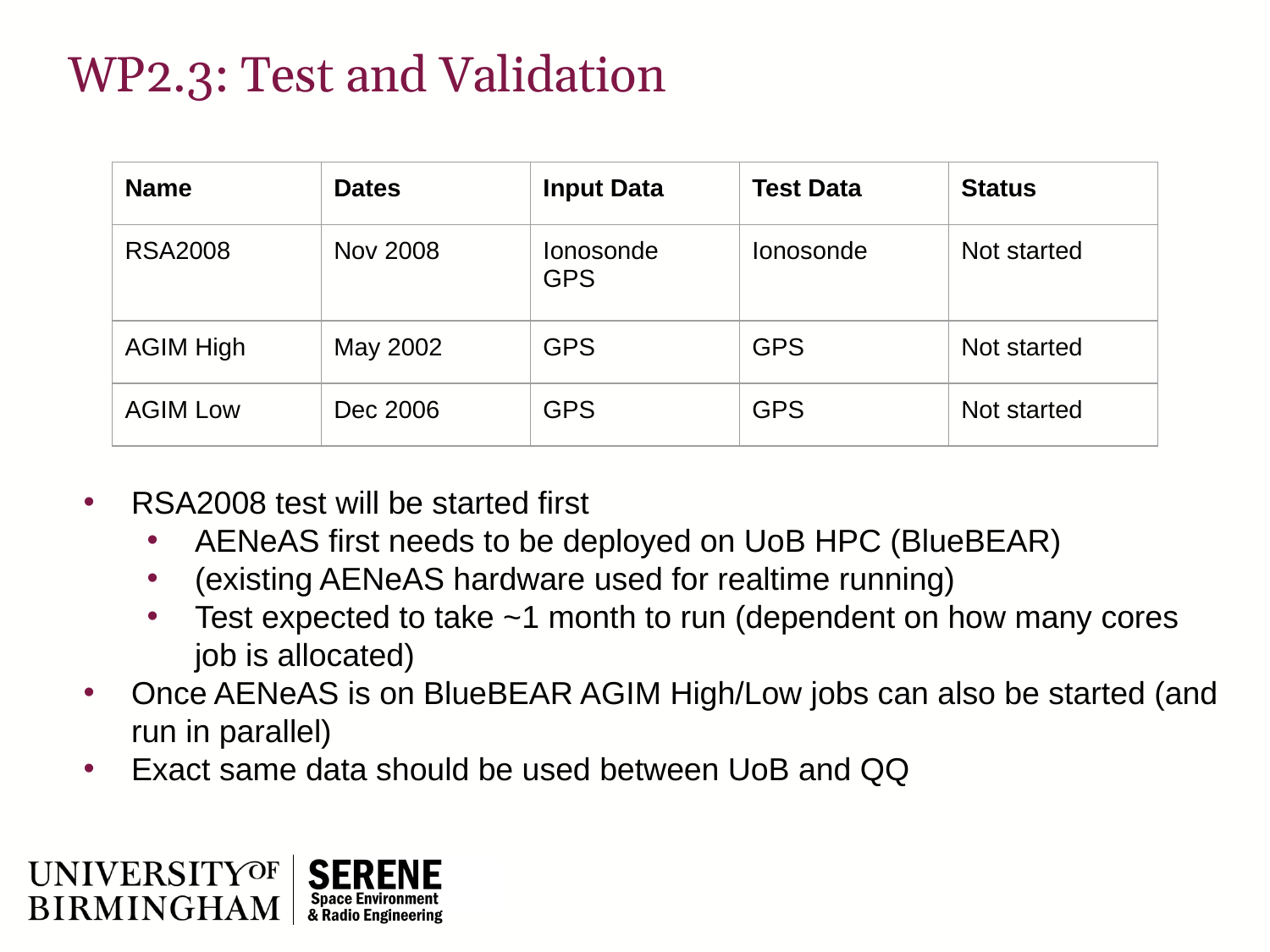

# WP2.3: Test and Validation
| Name | Dates | Input Data | Test Data | Status |
| --- | --- | --- | --- | --- |
| RSA2008 | Nov 2008 | Ionosonde GPS | Ionosonde | Not started |
| AGIM High | May 2002 | GPS | GPS | Not started |
| AGIM Low | Dec 2006 | GPS | GPS | Not started |
RSA2008 test will be started first
AENeAS first needs to be deployed on UoB HPC (BlueBEAR)
(existing AENeAS hardware used for realtime running)
Test expected to take ~1 month to run (dependent on how many cores job is allocated)
Once AENeAS is on BlueBEAR AGIM High/Low jobs can also be started (and run in parallel)
Exact same data should be used between UoB and QQ